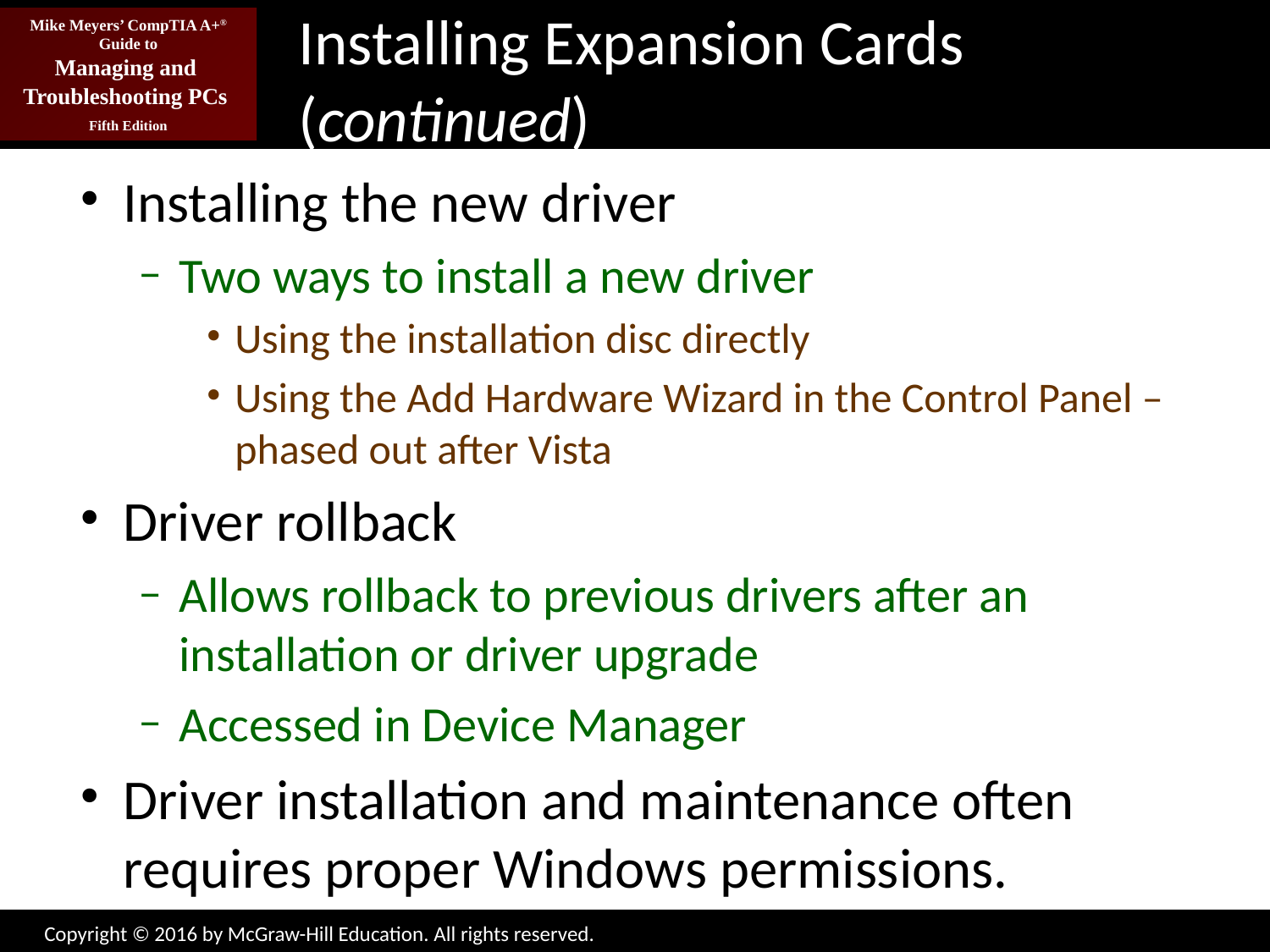

# Installing Expansion Cards (continued)
Installing the new driver
Two ways to install a new driver
Using the installation disc directly
Using the Add Hardware Wizard in the Control Panel – phased out after Vista
Driver rollback
Allows rollback to previous drivers after an installation or driver upgrade
Accessed in Device Manager
Driver installation and maintenance often requires proper Windows permissions.